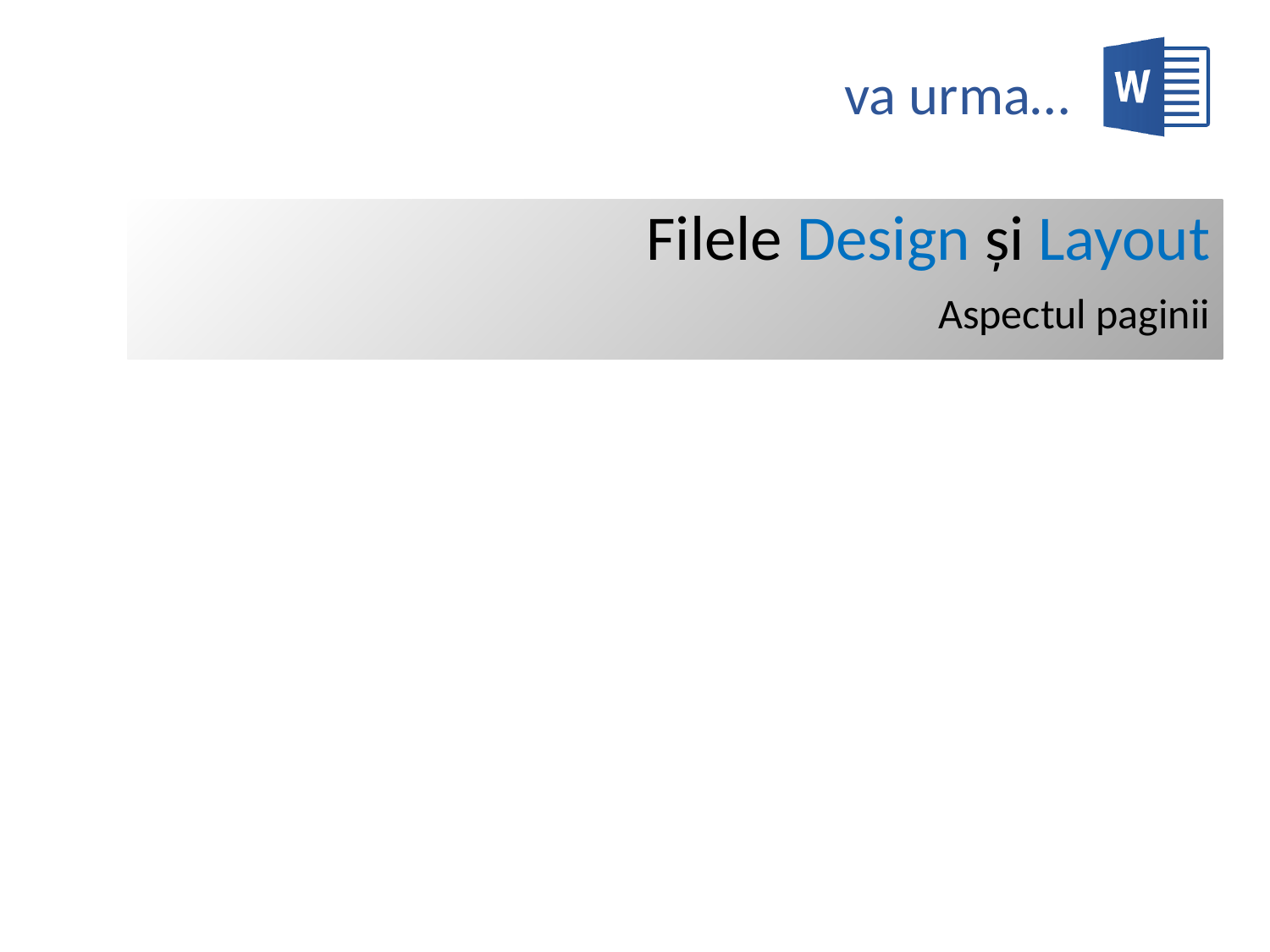

# va urma…
Filele Design și Layout
Aspectul paginii